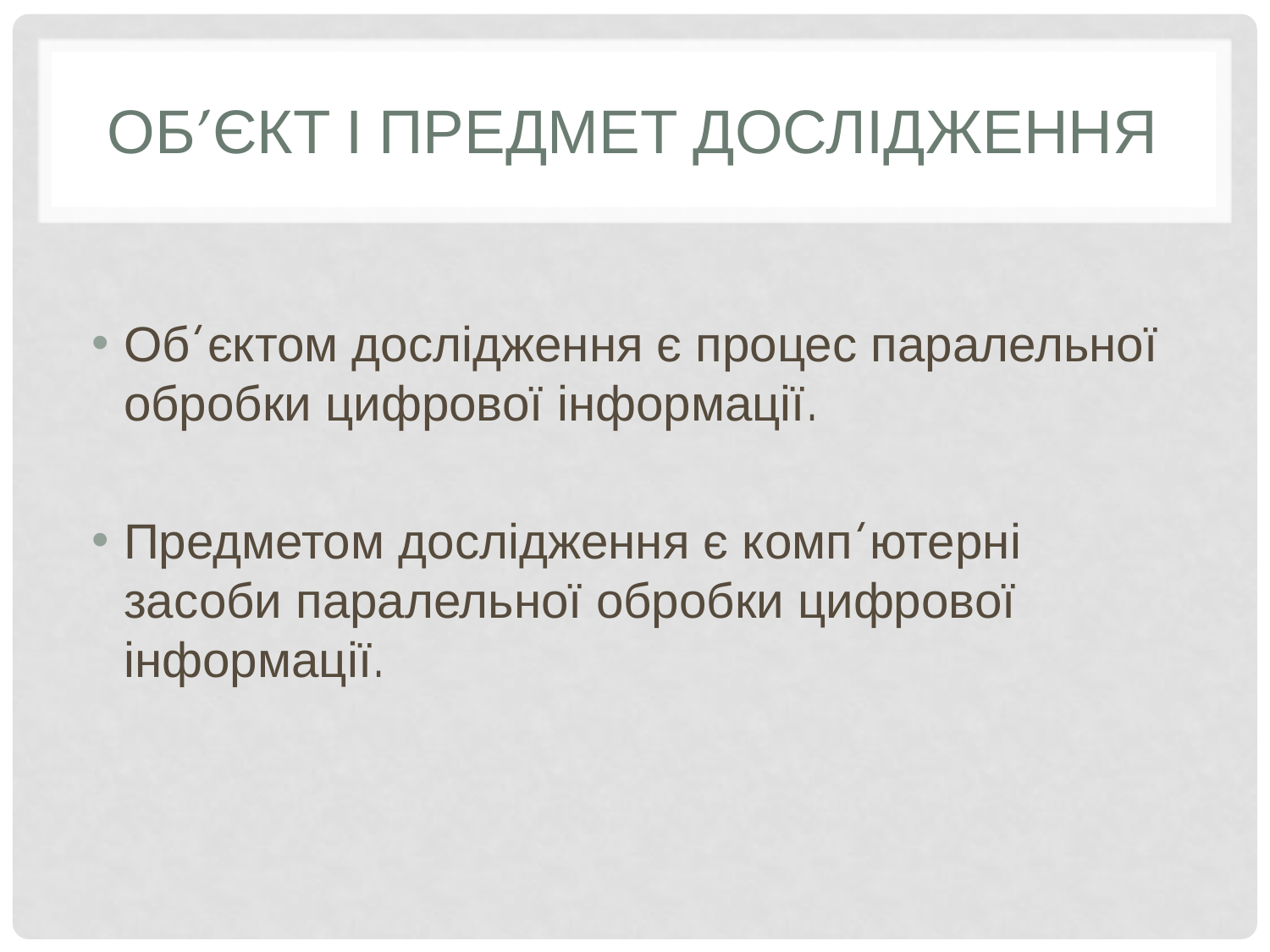

# Об’єкт і предмет дослідження
Об’єктом дослідження є процес паралельної обробки цифрової інформації.

Предметом дослідження є комп’ютерні засоби паралельної обробки цифрової інформації.